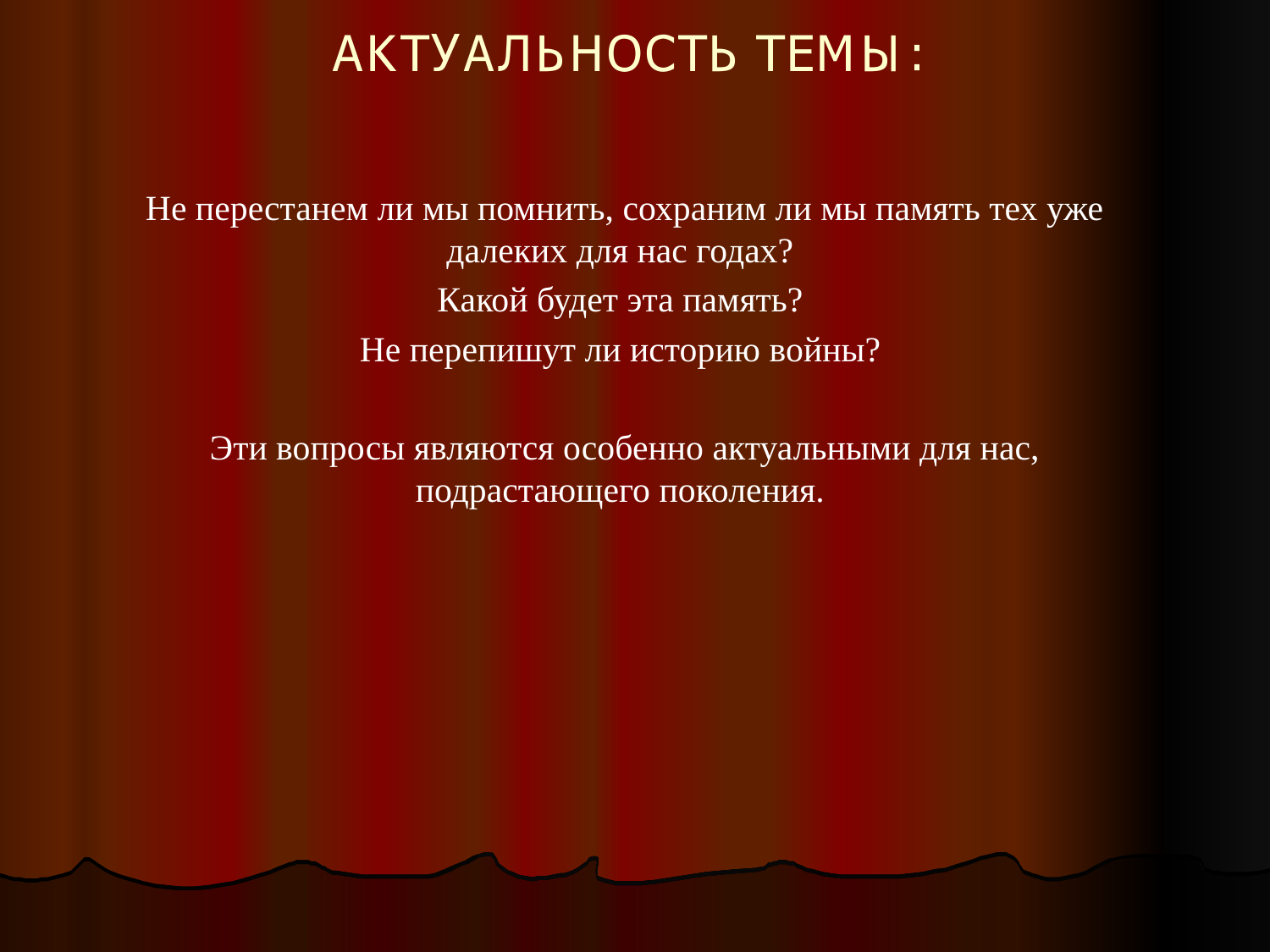

# Актуальность темы:
Не перестанем ли мы помнить, сохраним ли мы память тех уже далеких для нас годах?
Какой будет эта память?
Не перепишут ли историю войны?

Эти вопросы являются особенно актуальными для нас, подрастающего поколения.